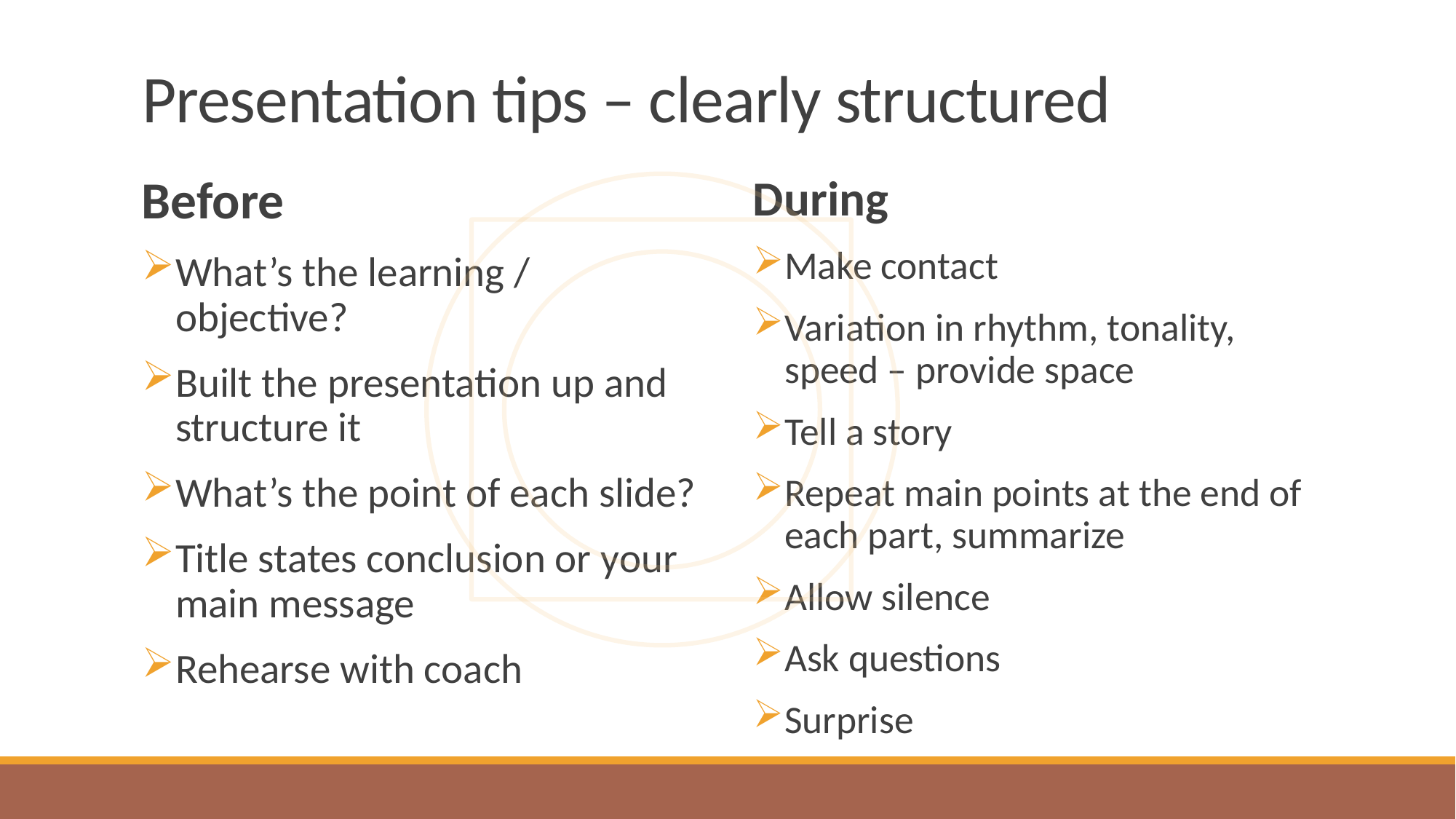

# Presentation tips – clearly structured
Before
What’s the learning / objective?
Built the presentation up and structure it
What’s the point of each slide?
Title states conclusion or your main message
Rehearse with coach

During
Make contact
Variation in rhythm, tonality, speed – provide space
Tell a story
Repeat main points at the end of each part, summarize
Allow silence
Ask questions
Surprise